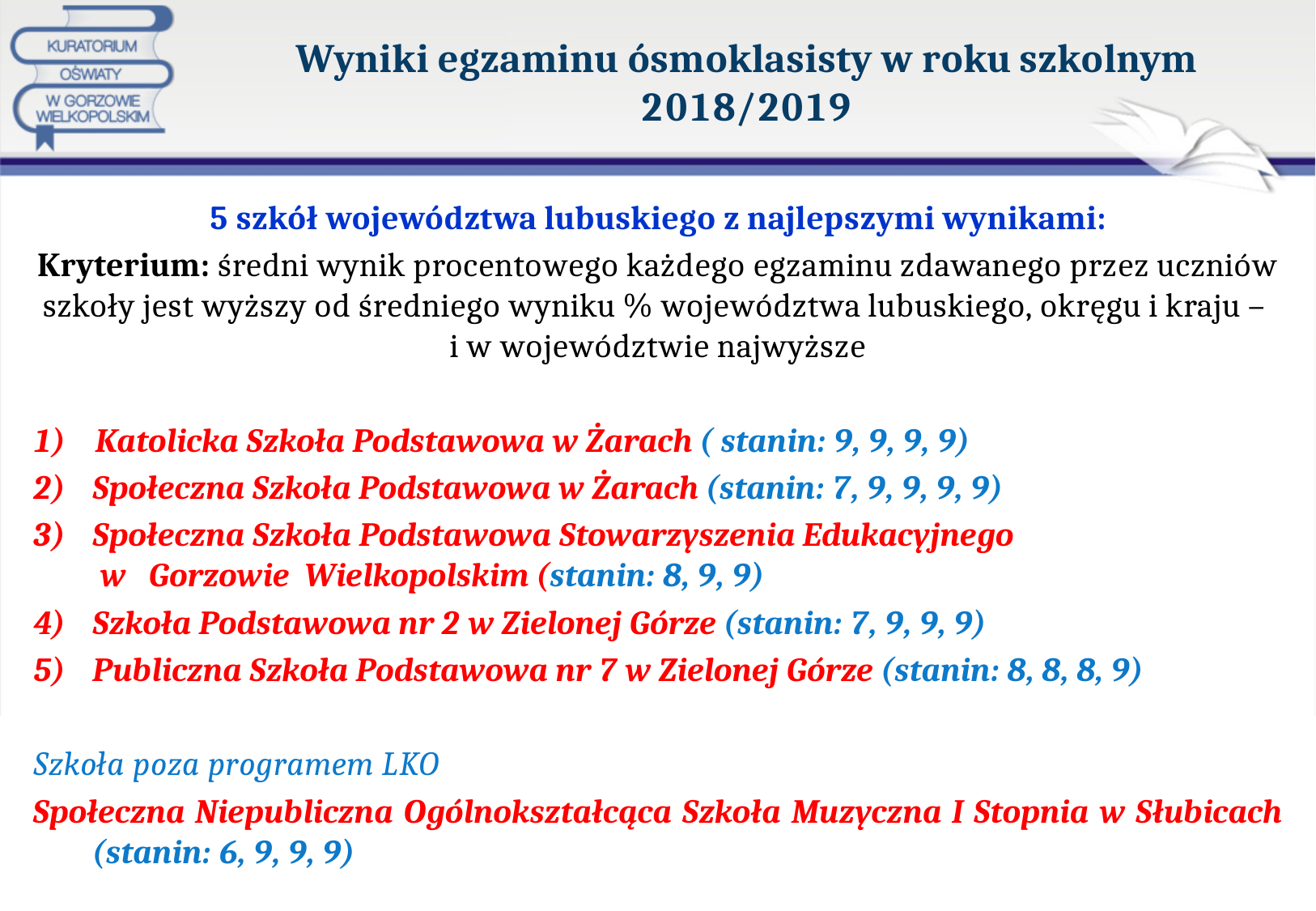

# Wyniki egzaminu ósmoklasisty w roku szkolnym 2018/2019
5 szkół województwa lubuskiego z najlepszymi wynikami:
Kryterium: średni wynik procentowego każdego egzaminu zdawanego przez uczniów szkoły jest wyższy od średniego wyniku % województwa lubuskiego, okręgu i kraju –
i w województwie najwyższe

1)    Katolicka Szkoła Podstawowa w Żarach ( stanin: 9, 9, 9, 9)
Społeczna Szkoła Podstawowa w Żarach (stanin: 7, 9, 9, 9, 9)
Społeczna Szkoła Podstawowa Stowarzyszenia Edukacyjnego
 w   Gorzowie  Wielkopolskim (stanin: 8, 9, 9)
Szkoła Podstawowa nr 2 w Zielonej Górze (stanin: 7, 9, 9, 9)
Publiczna Szkoła Podstawowa nr 7 w Zielonej Górze (stanin: 8, 8, 8, 9)

Szkoła poza programem LKO
Społeczna Niepubliczna Ogólnokształcąca Szkoła Muzyczna I Stopnia w Słubicach (stanin: 6, 9, 9, 9)